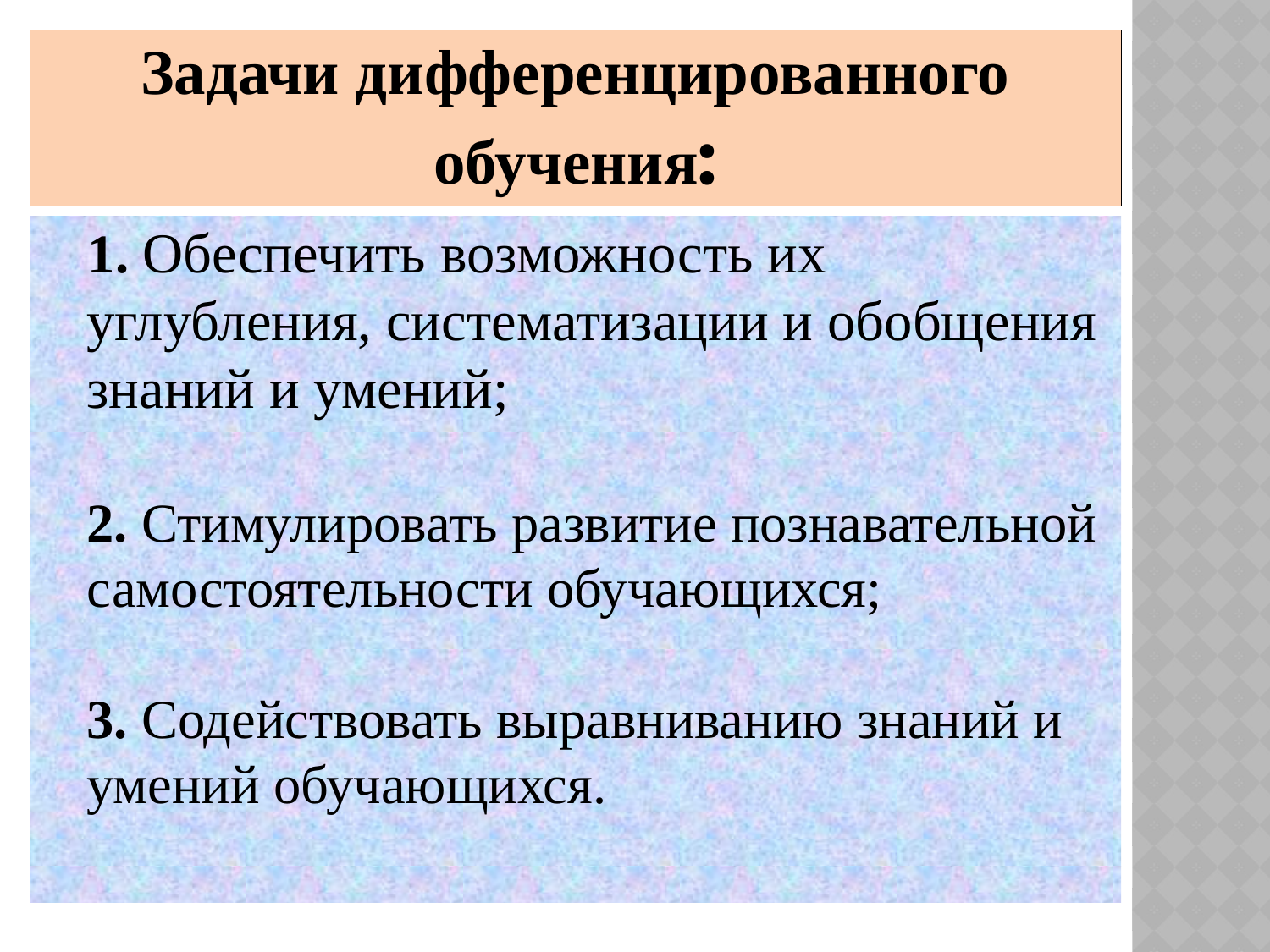

Задачи дифференцированного обучения:
# 1. Обеспечить возможность их углубления, систематизации и обобщения знаний и умений; 2. Стимулировать развитие познавательной самостоятельности обучающихся; 3. Содействовать выравниванию знаний и умений обучающихся.